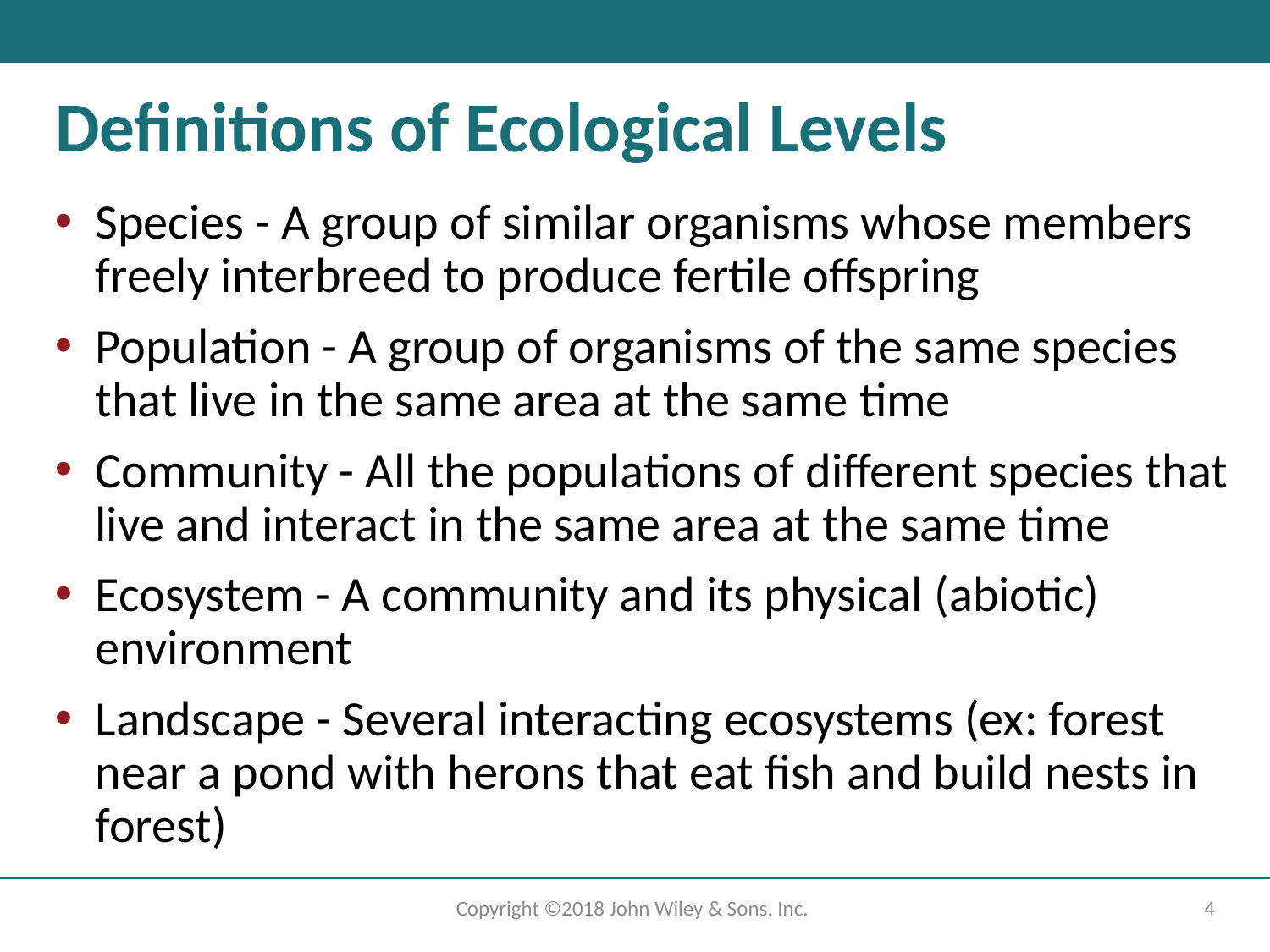

# Definitions of Ecological Levels
Species - A group of similar organisms whose members freely interbreed to produce fertile offspring
Population - A group of organisms of the same species that live in the same area at the same time
Community - All the populations of different species that live and interact in the same area at the same time
Ecosystem - A community and its physical (abiotic) environment
Landscape - Several interacting ecosystems (ex: forest near a pond with herons that eat fish and build nests in forest)
Copyright ©2018 John Wiley & Sons, Inc.
4